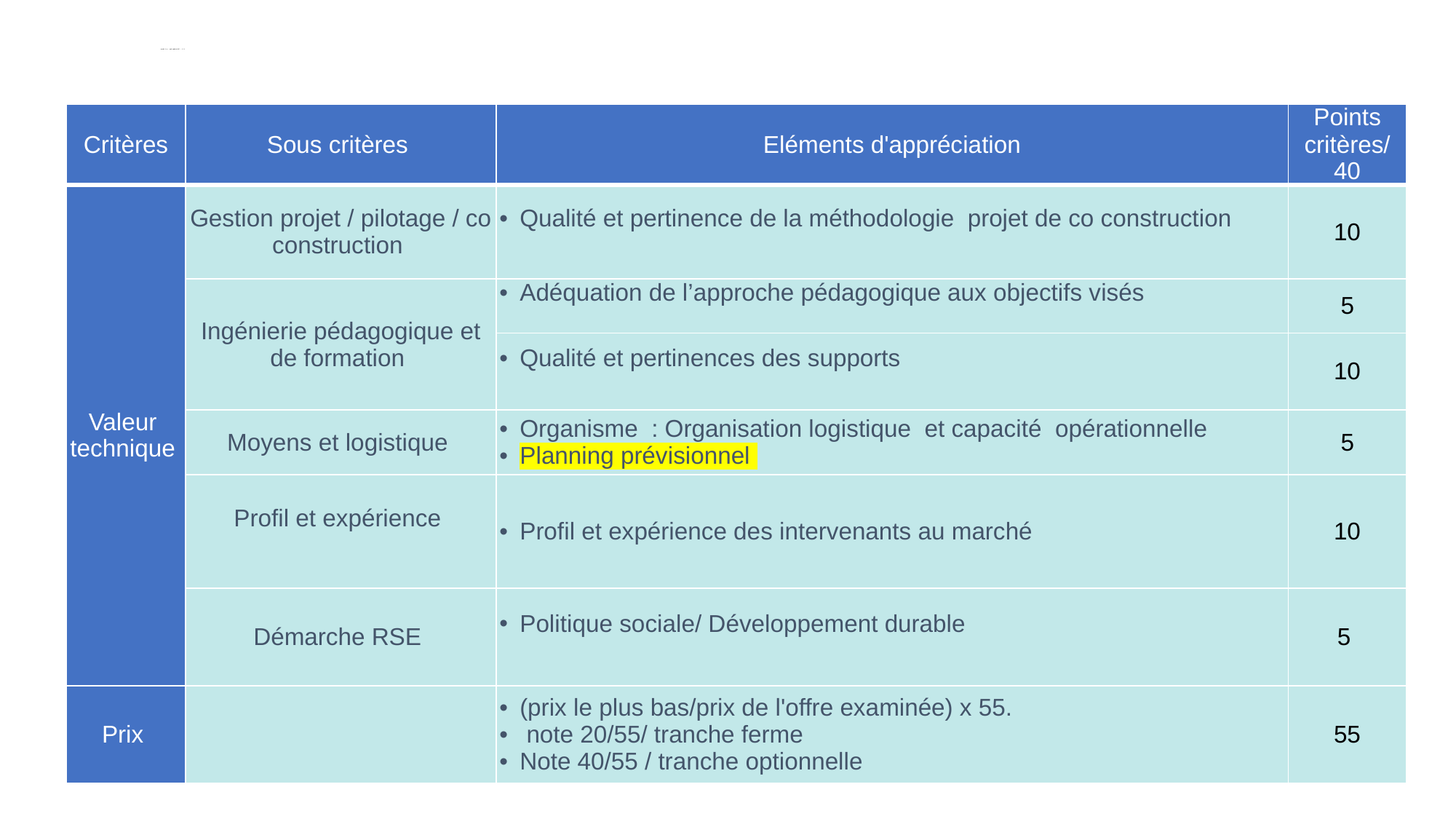

III- Sélection des critères

| Critères | Sous critères | Eléments d'appréciation | Points critères/ 40 |
| --- | --- | --- | --- |
| Valeur technique | Gestion projet / pilotage / co construction | Qualité et pertinence de la méthodologie projet de co construction | 10 |
|  | Ingénierie pédagogique et de formation | Adéquation de l’approche pédagogique aux objectifs visés | 5 |
|  |  | Qualité et pertinences des supports | 10 |
|  | Moyens et logistique | Organisme : Organisation logistique et capacité opérationnelle Planning prévisionnel | 5 |
|  | Profil et expérience | Profil et expérience des intervenants au marché | 10 |
|  | Démarche RSE | Politique sociale/ Développement durable | 5 |
| Prix |  | (prix le plus bas/prix de l'offre examinée) x 55. note 20/55/ tranche ferme Note 40/55 / tranche optionnelle | 55 |